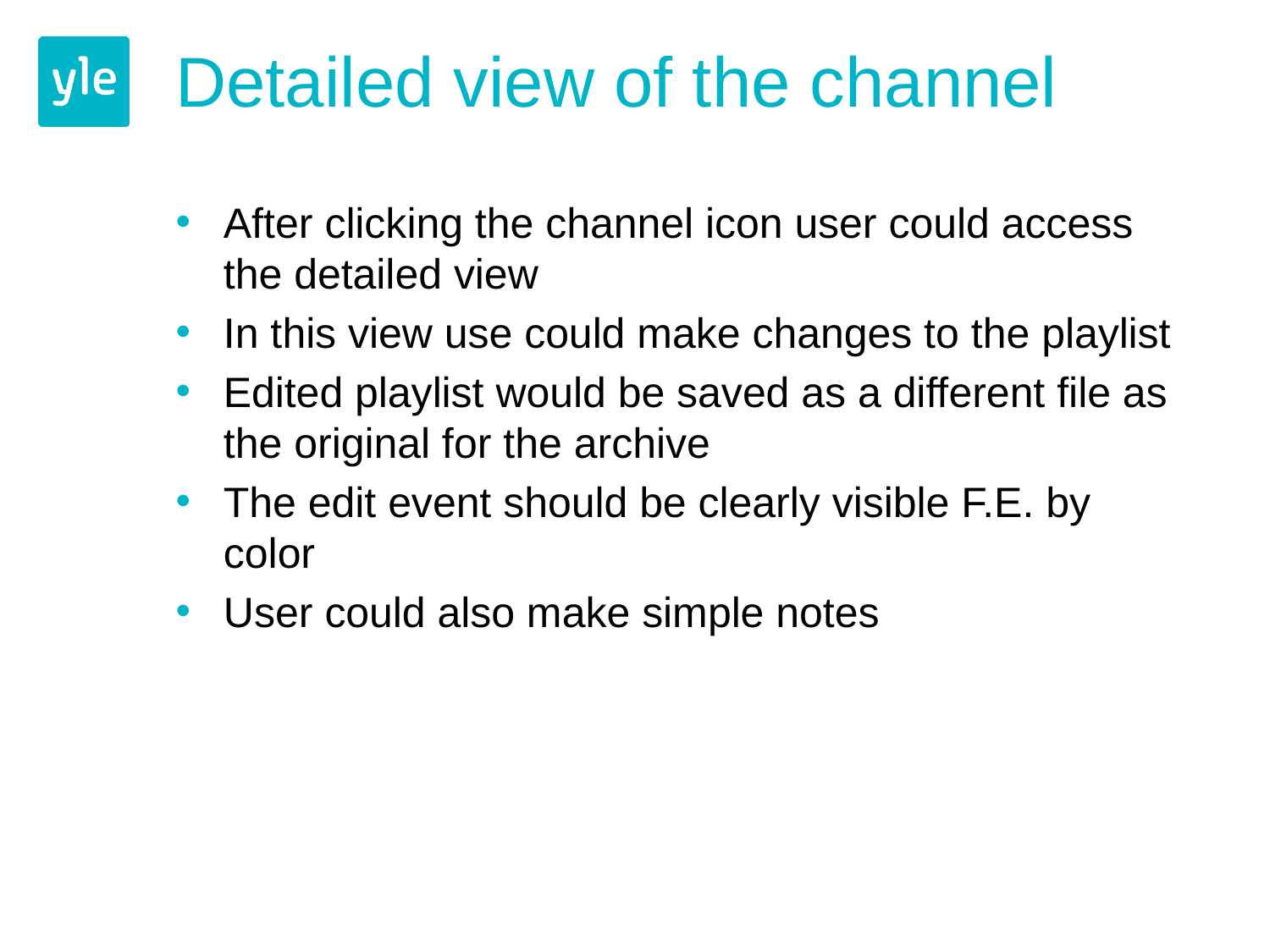

# Detailed view of the channel
After clicking the channel icon user could access the detailed view
In this view use could make changes to the playlist
Edited playlist would be saved as a different file as the original for the archive
The edit event should be clearly visible F.E. by color
User could also make simple notes